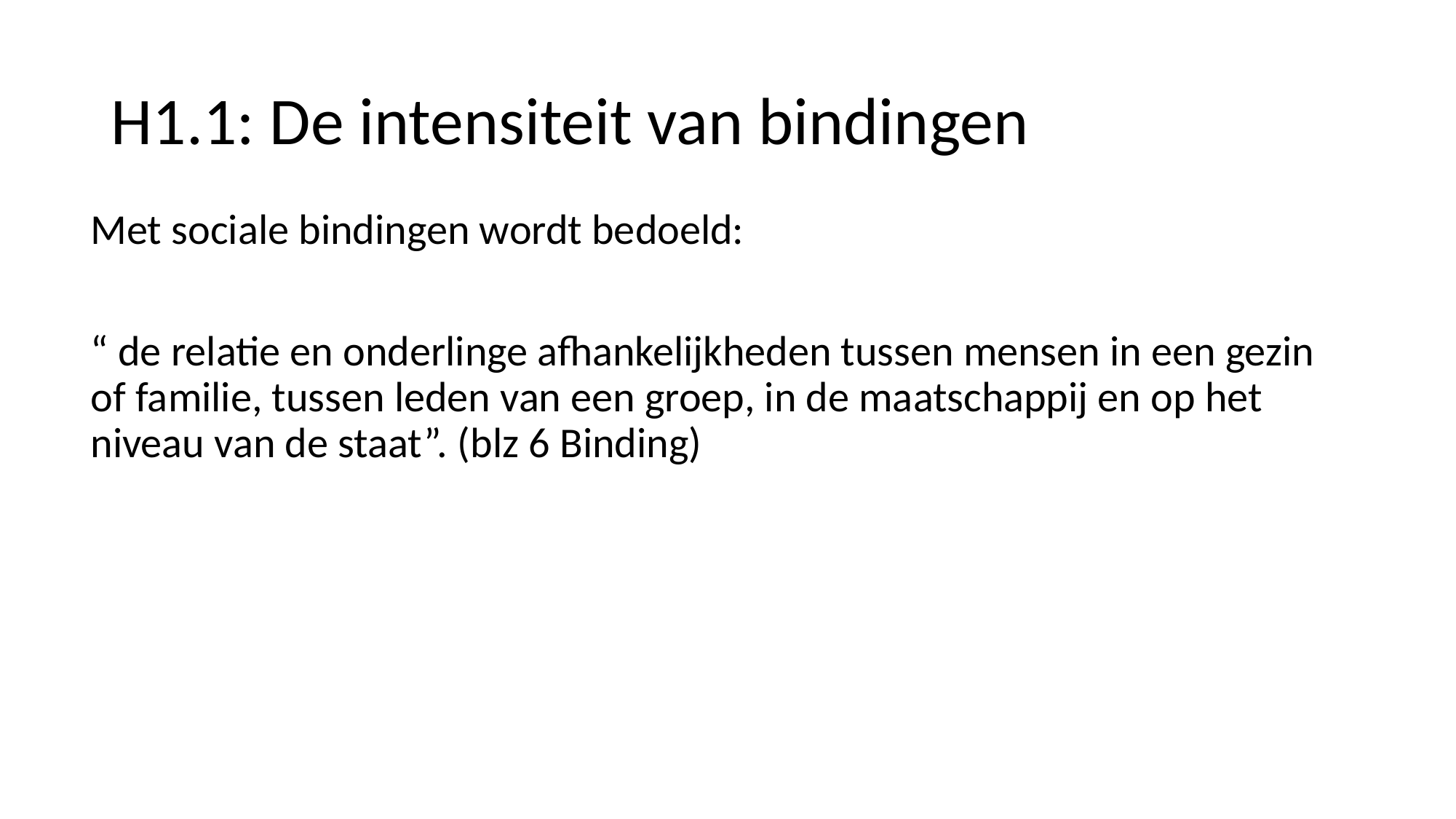

# H1.1: De intensiteit van bindingen
Met sociale bindingen wordt bedoeld:

“ de relatie en onderlinge afhankelijkheden tussen mensen in een gezin of familie, tussen leden van een groep, in de maatschappij en op het niveau van de staat”. (blz 6 Binding)